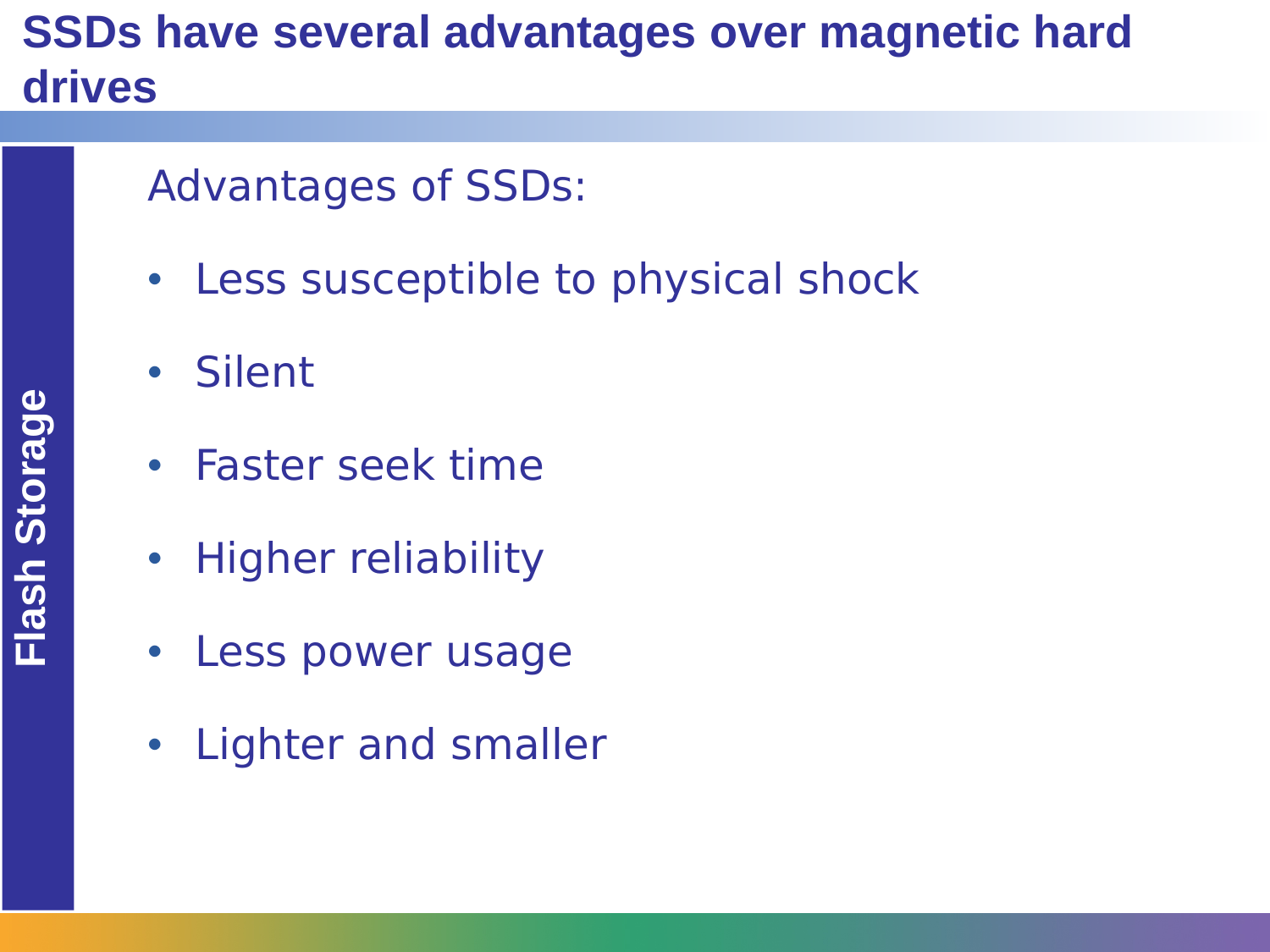

# SSDs have several advantages over magnetic hard drives
Flash Storage
Advantages of SSDs:
Less susceptible to physical shock
Silent
Faster seek time
Higher reliability
Less power usage
Lighter and smaller